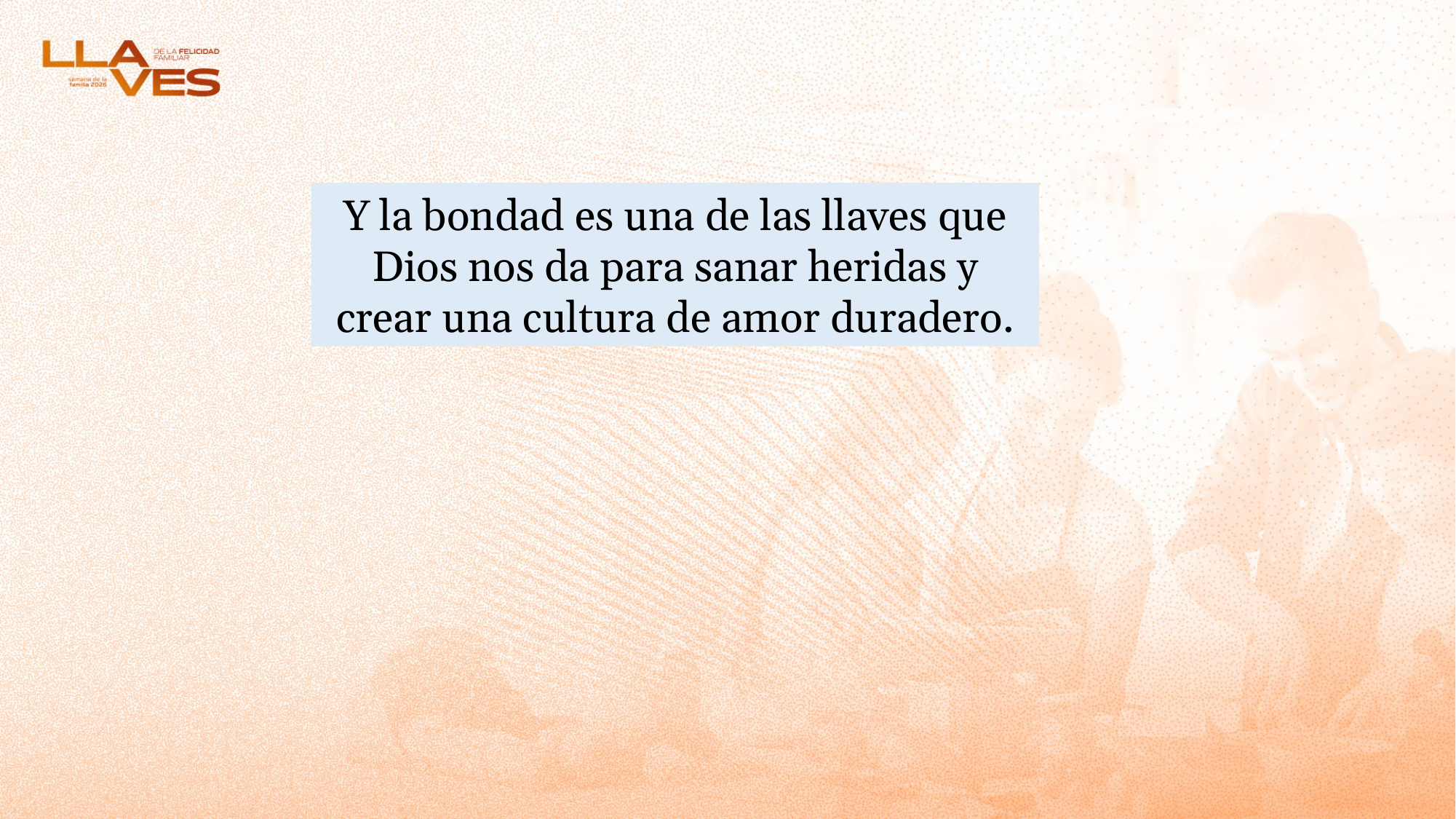

Y la bondad es una de las llaves que Dios nos da para sanar heridas y crear una cultura de amor duradero.